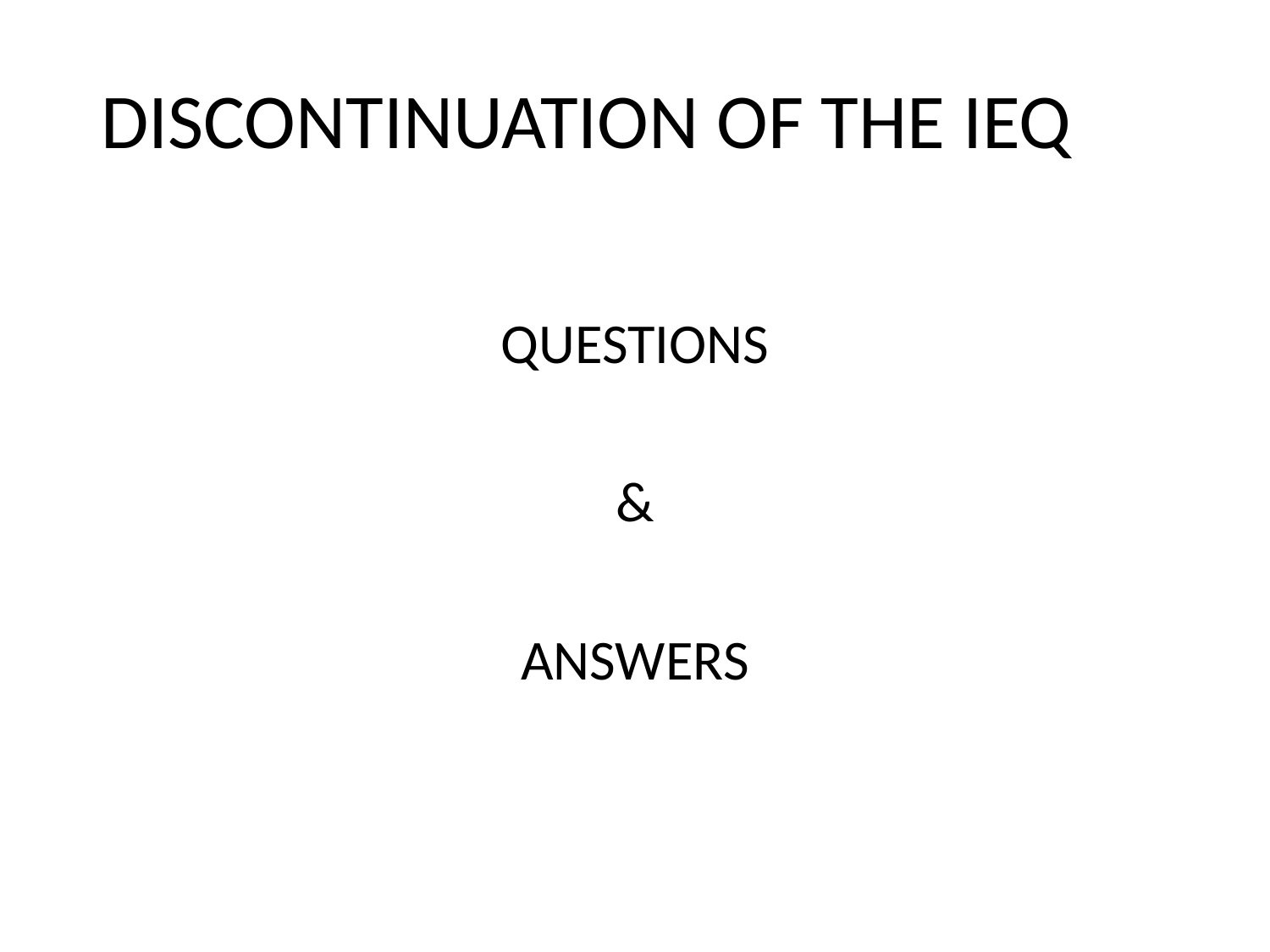

# DISCONTINUATION OF THE IEQ 10

QUESTIONS

&

ANSWERS